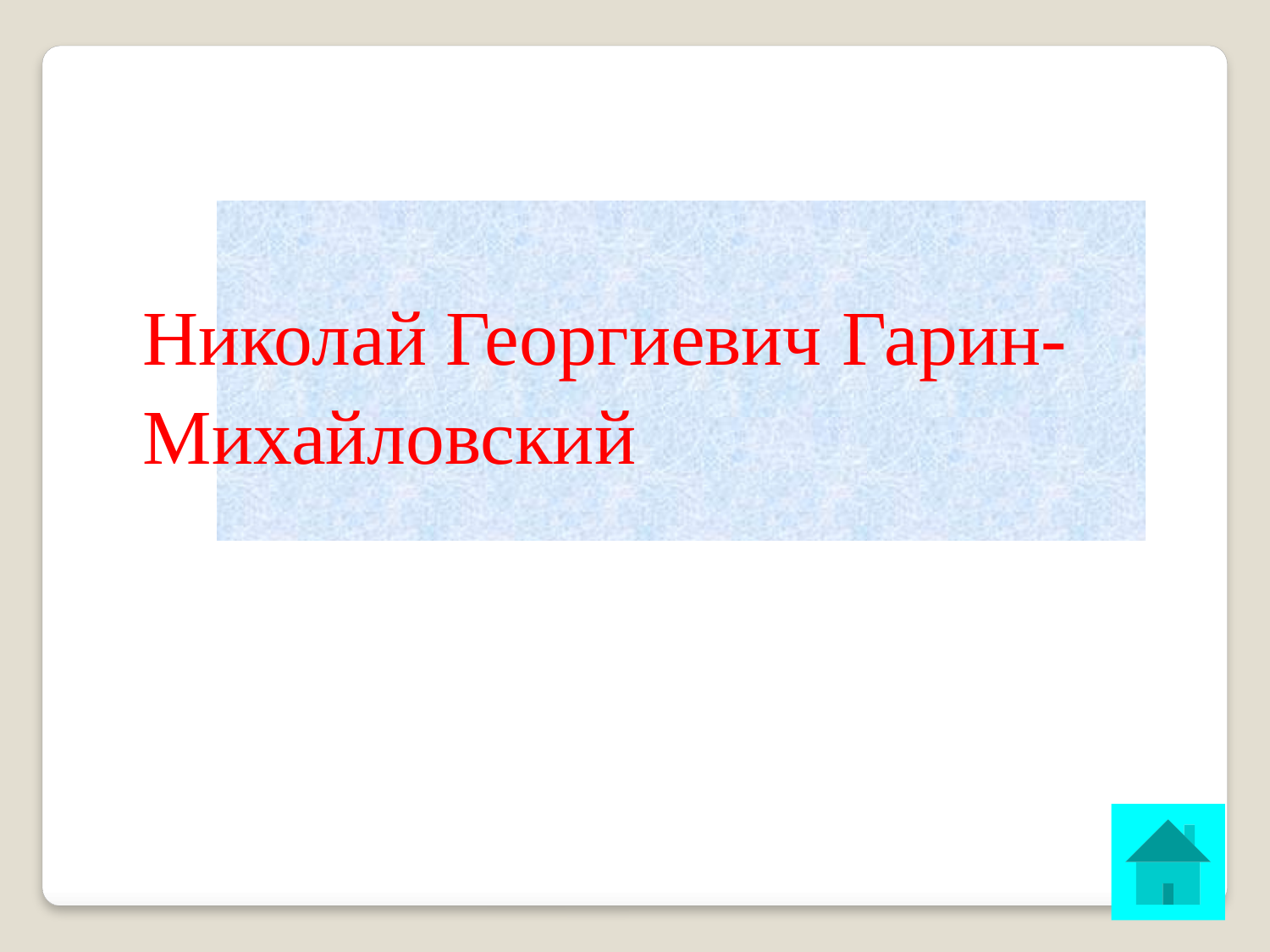

| Николай Георгиевич Гарин-Михайловский |
| --- |